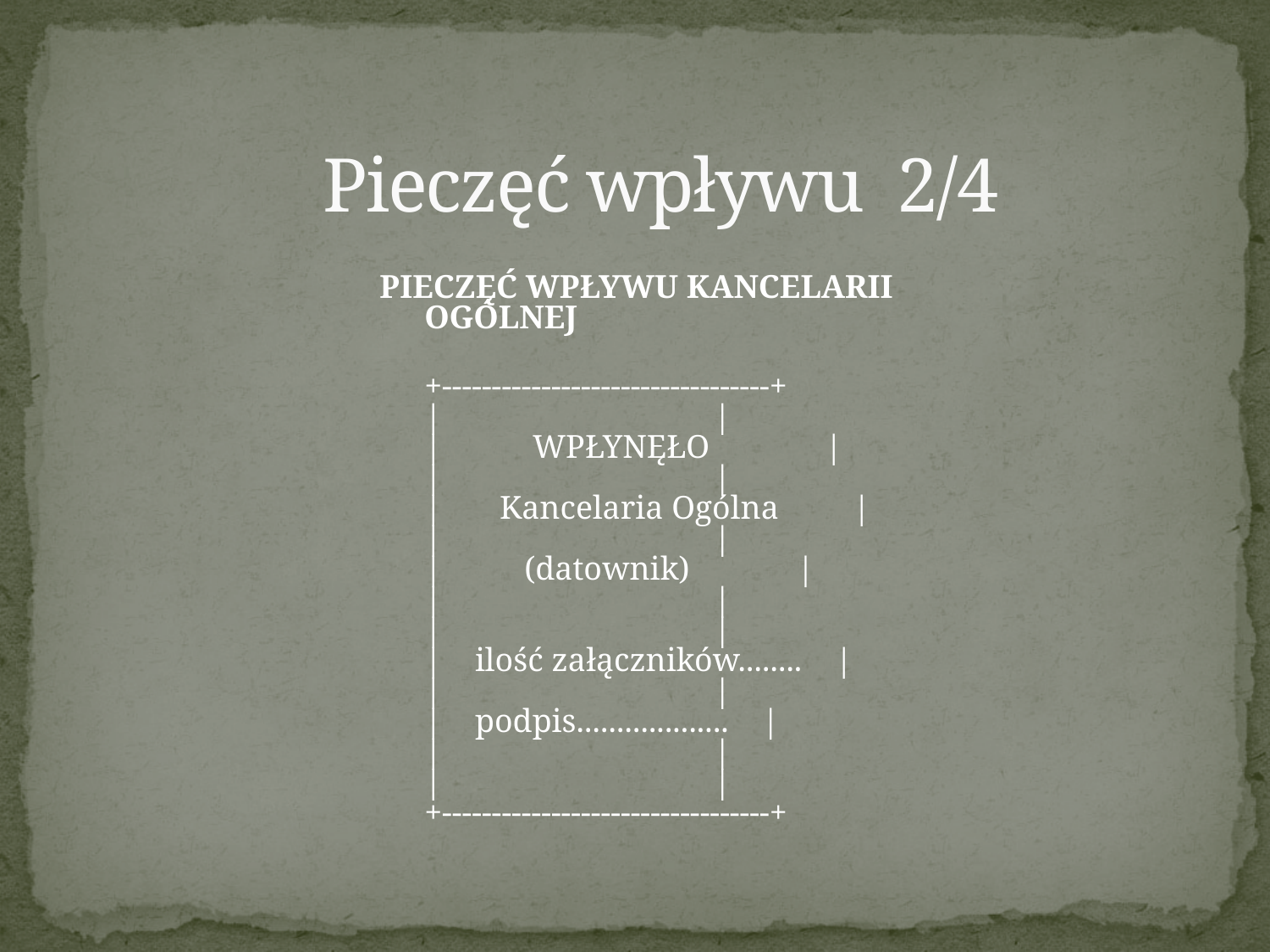

Pieczęć wpływu  2/4

PIECZĘĆ WPŁYWU KANCELARII OGÓLNEJ
+---------------------------------+
|                                 |
|           WPŁYNĘŁO              |
|                                 |
|       Kancelaria Ogólna         |
|                                 |
|          (datownik)             |
|                                 |
|                                 |
|    ilość załączników........    |
|                                 |
|    podpis...................    |
|                                 |
|                                 |
+---------------------------------+